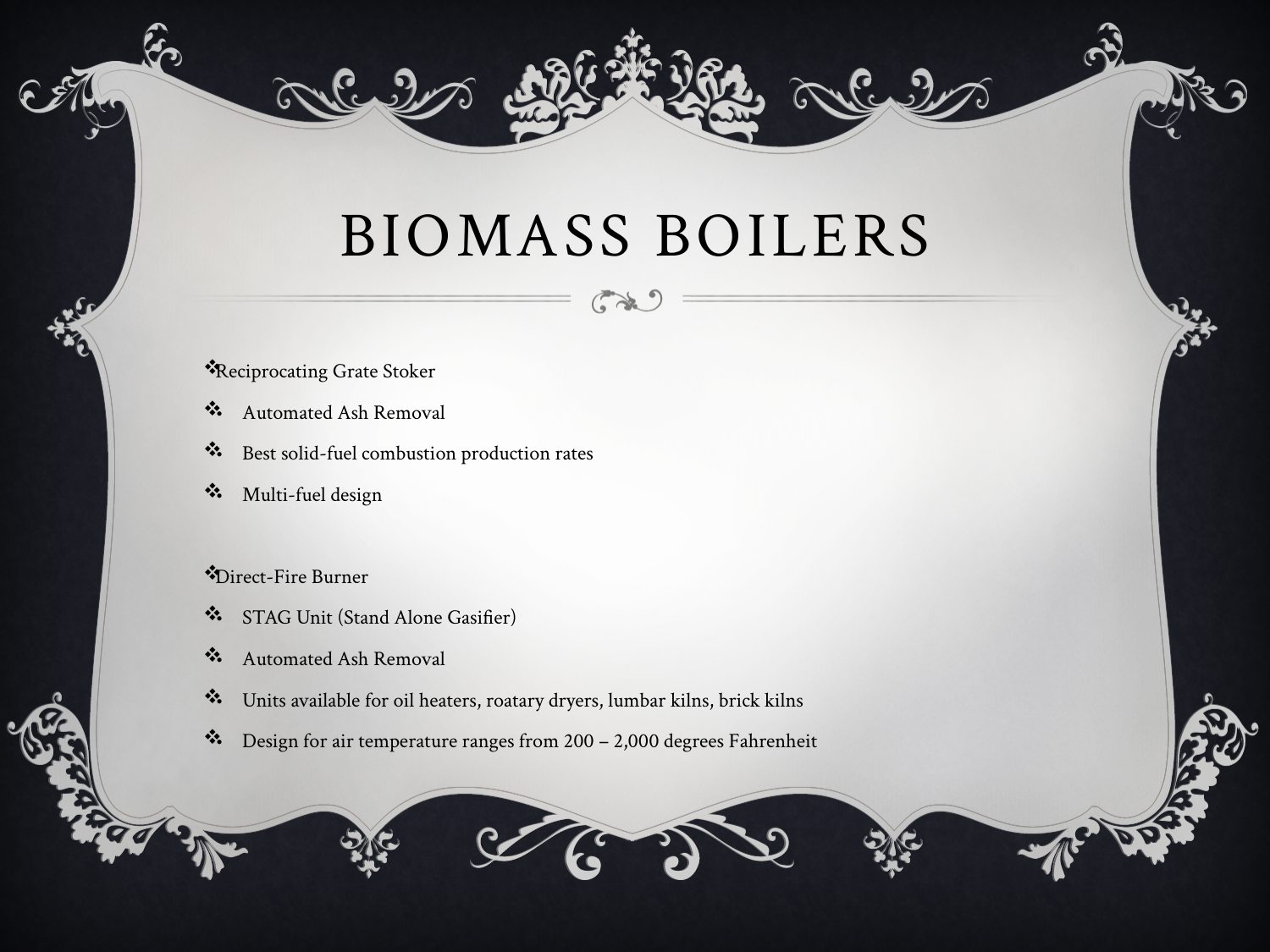

# Biomass Boilers
Reciprocating Grate Stoker
•    Automated Ash Removal
•    Best solid-fuel combustion production rates
•    Multi-fuel design

Direct-Fire Burner
•    STAG Unit (Stand Alone Gasifier)
•    Automated Ash Removal
•    Units available for oil heaters, roatary dryers, lumbar kilns, brick kilns
•    Design for air temperature ranges from 200 – 2,000 degrees Fahrenheit